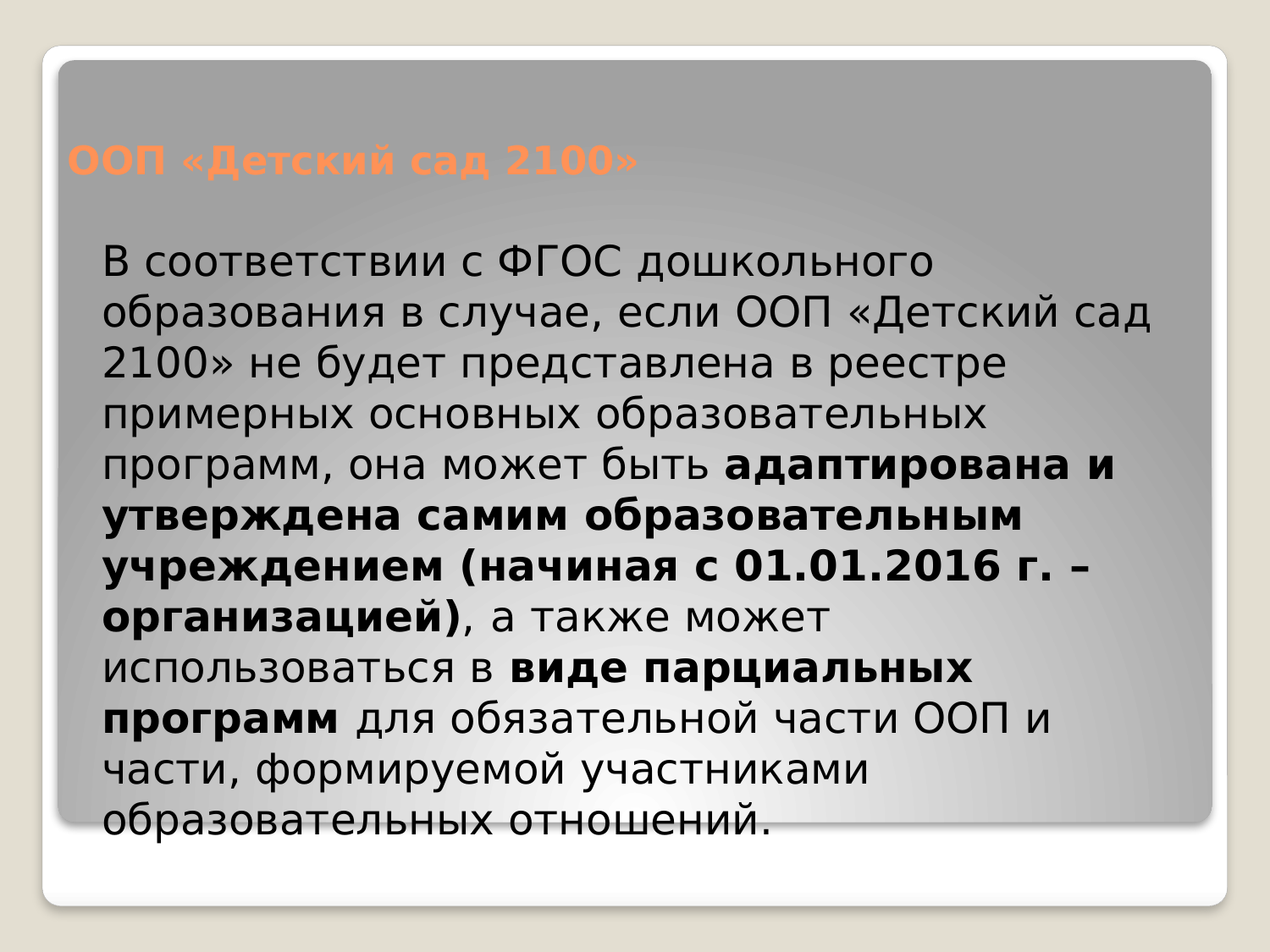

# ООП «Детский сад 2100»
В соответствии с ФГОС дошкольного образования в случае, если ООП «Детский сад 2100» не будет представлена в реестре примерных основных образовательных программ, она может быть адаптирована и утверждена самим образовательным учреждением (начиная с 01.01.2016 г. – организацией), а также может использоваться в виде парциальных программ для обязательной части ООП и части, формируемой участниками образовательных отношений.